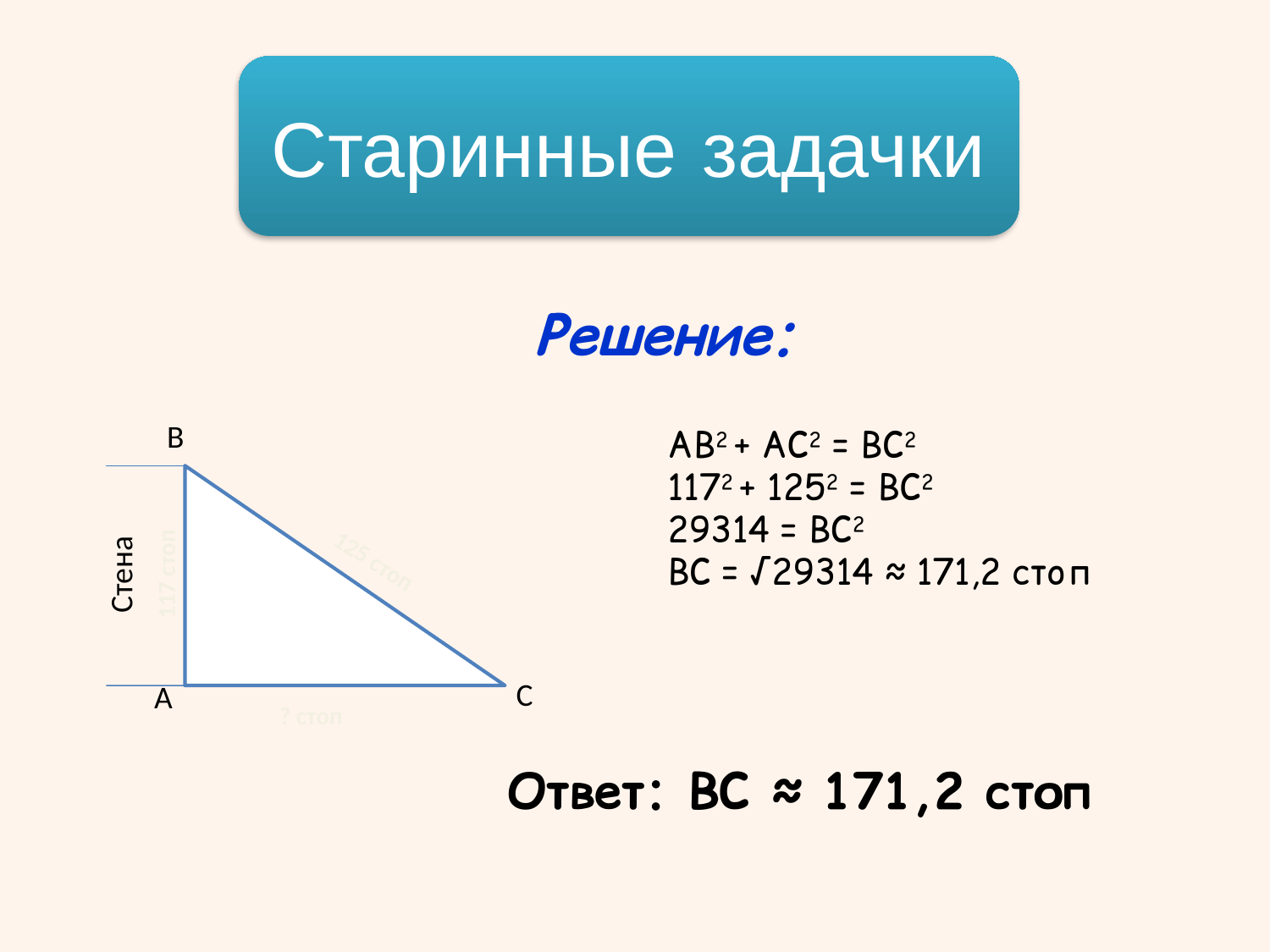

Старинные задачки
Решение:
B
AB2 + AC2 = BC2
1172 + 1252 = BC2
29314 = BC2
BC = √29314 ≈ 171,2 стоп

125 стоп
Стена
117 стоп
C
A
? стоп
Ответ: BC ≈ 171,2 стоп